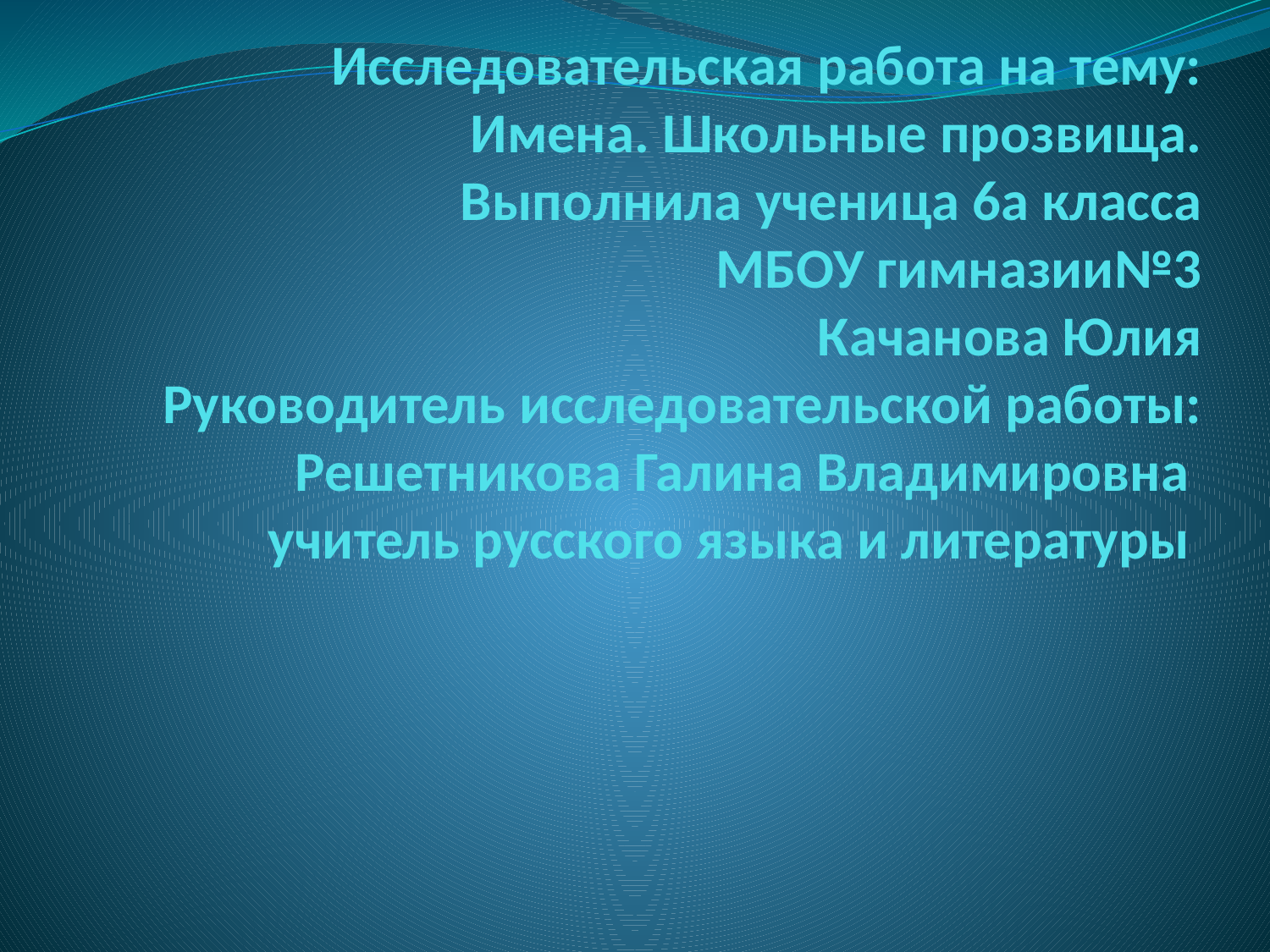

# Исследовательская работа на тему: Имена. Школьные прозвища. Выполнила ученица 6а класса МБОУ гимназии№3 Качанова Юлия Руководитель исследовательской работы: Решетникова Галина Владимировна учитель русского языка и литературы